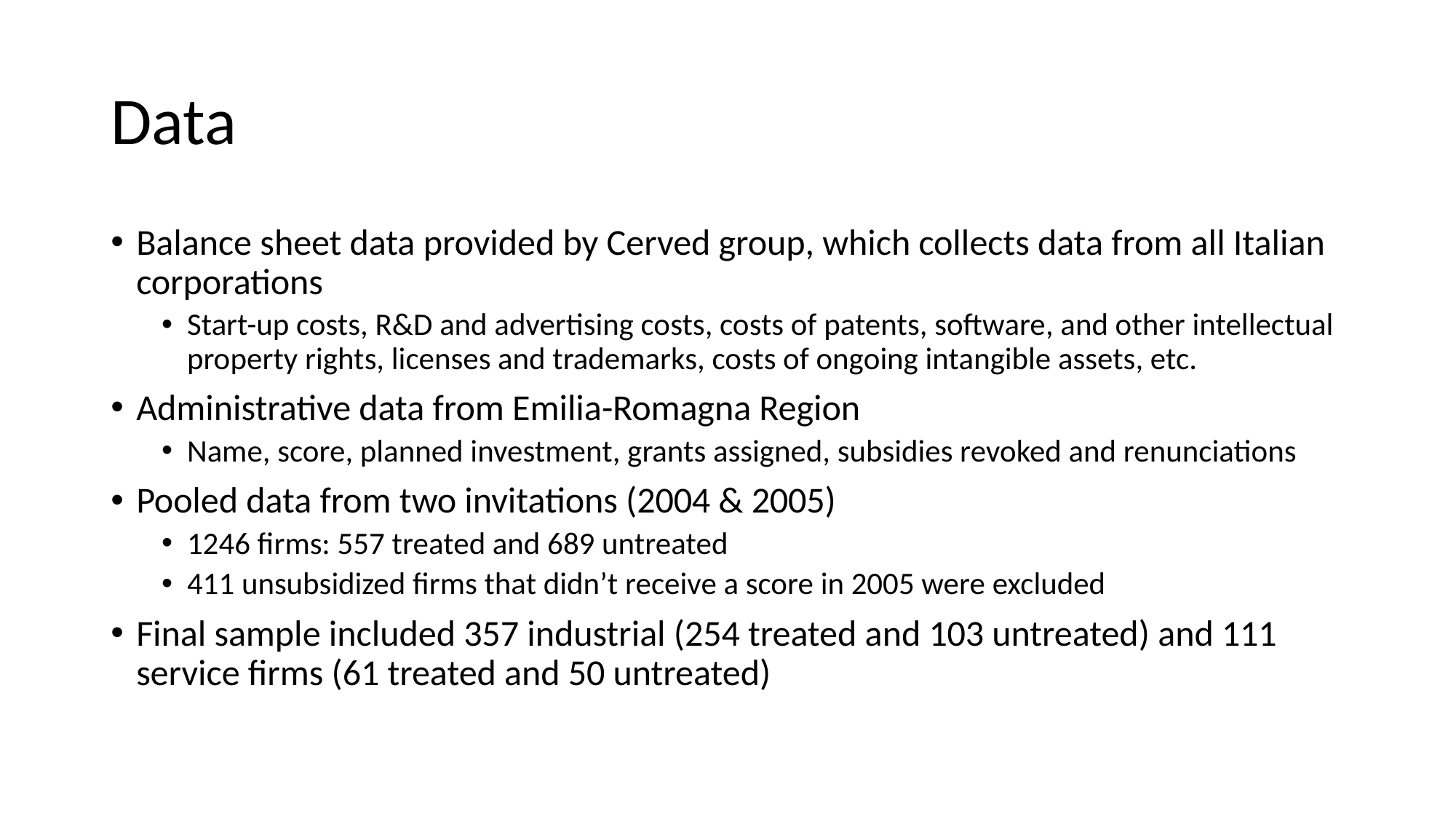

# Data
Balance sheet data provided by Cerved group, which collects data from all Italian corporations
Start-up costs, R&D and advertising costs, costs of patents, software, and other intellectual property rights, licenses and trademarks, costs of ongoing intangible assets, etc.
Administrative data from Emilia-Romagna Region
Name, score, planned investment, grants assigned, subsidies revoked and renunciations
Pooled data from two invitations (2004 & 2005)
1246 firms: 557 treated and 689 untreated
411 unsubsidized firms that didn’t receive a score in 2005 were excluded
Final sample included 357 industrial (254 treated and 103 untreated) and 111 service firms (61 treated and 50 untreated)